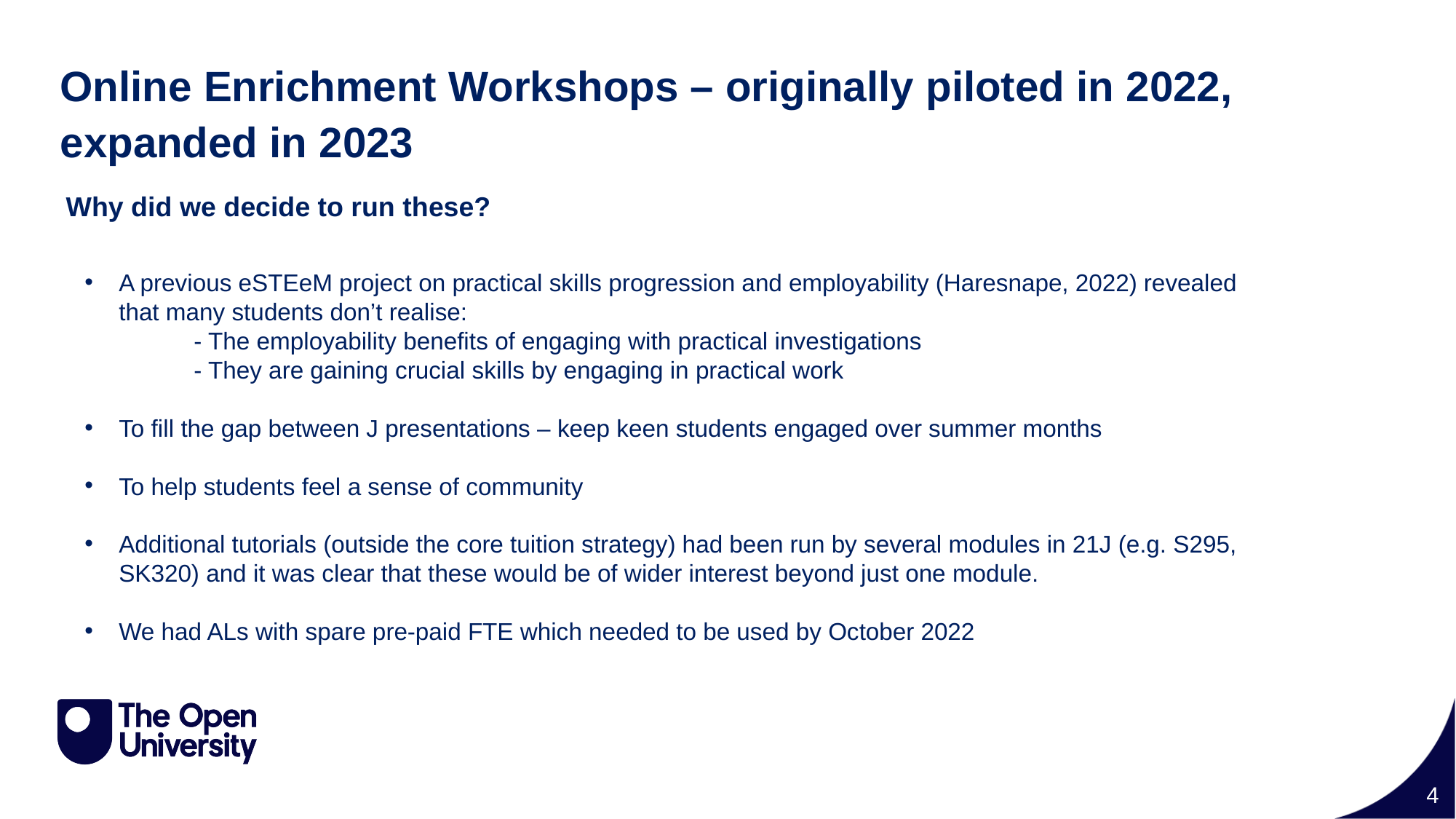

Slide Title 8
Online Enrichment Workshops – originally piloted in 2022, expanded in 2023
Why did we decide to run these?
A previous eSTEeM project on practical skills progression and employability (Haresnape, 2022) revealed that many students don’t realise:
	- The employability benefits of engaging with practical investigations
	- They are gaining crucial skills by engaging in practical work

To fill the gap between J presentations – keep keen students engaged over summer months

To help students feel a sense of community

Additional tutorials (outside the core tuition strategy) had been run by several modules in 21J (e.g. S295, SK320) and it was clear that these would be of wider interest beyond just one module.

We had ALs with spare pre-paid FTE which needed to be used by October 2022